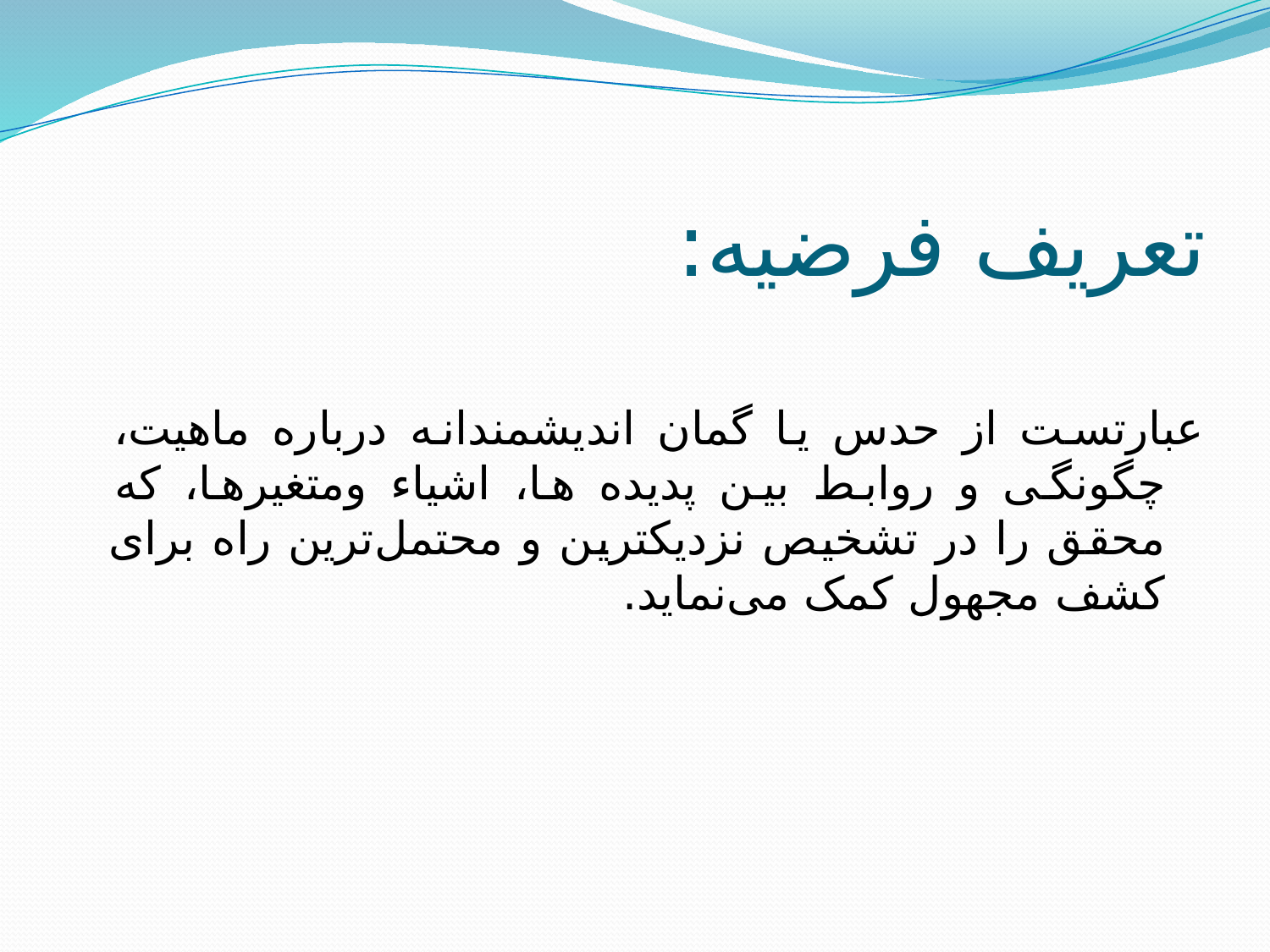

# تعریف فرضیه:
عبارتست از حدس یا گمان اندیشمندانه درباره ماهیت، چگونگی و روابط بین پدیده ها، اشیاء ومتغیرها، که محقق را در تشخیص نزدیکترین و محتمل‌ترین راه برای کشف مجهول کمک می‌نماید.